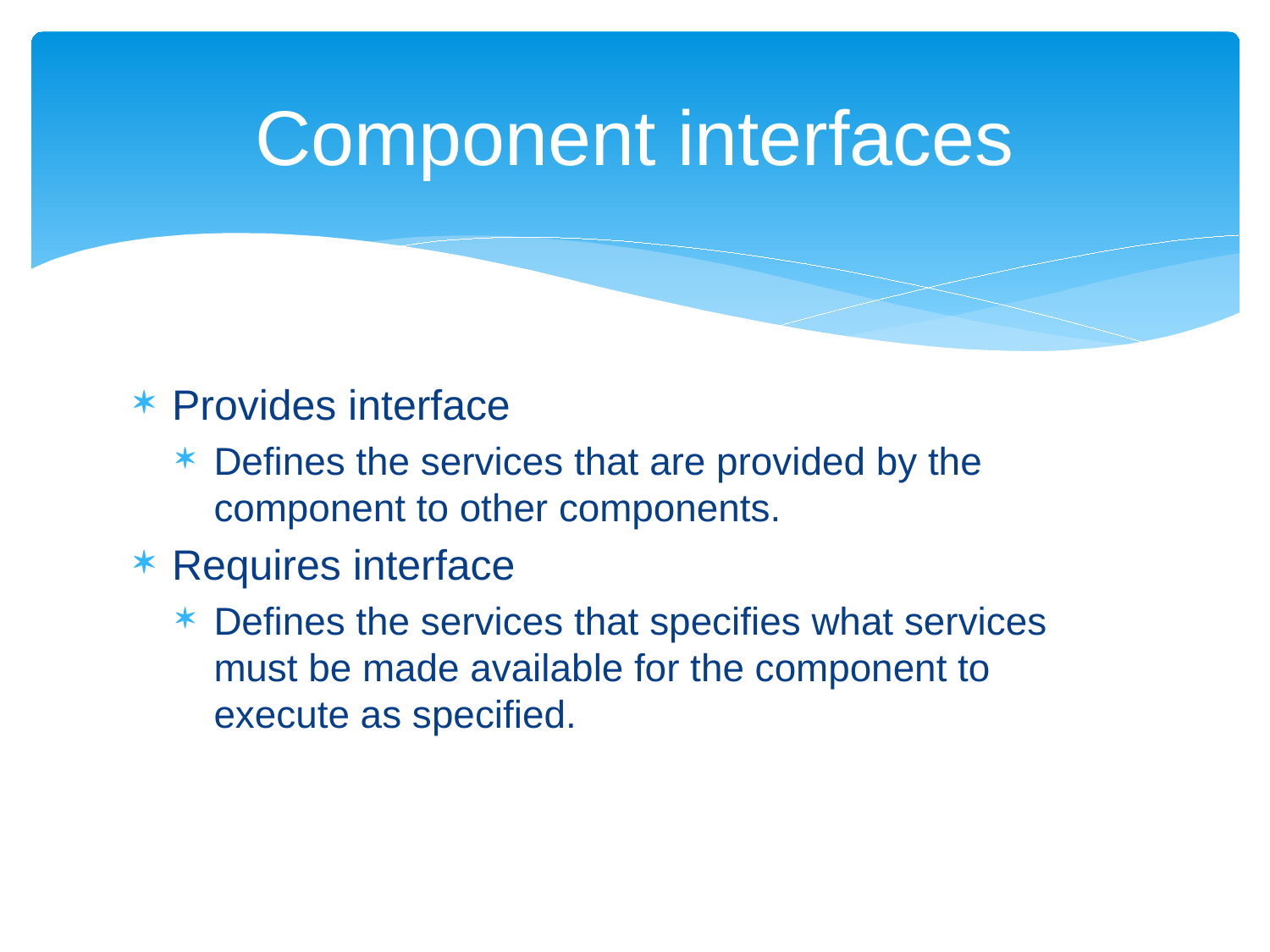

# Component interfaces
Provides interface
Defines the services that are provided by the component to other components.
Requires interface
Defines the services that specifies what services must be made available for the component to execute as specified.